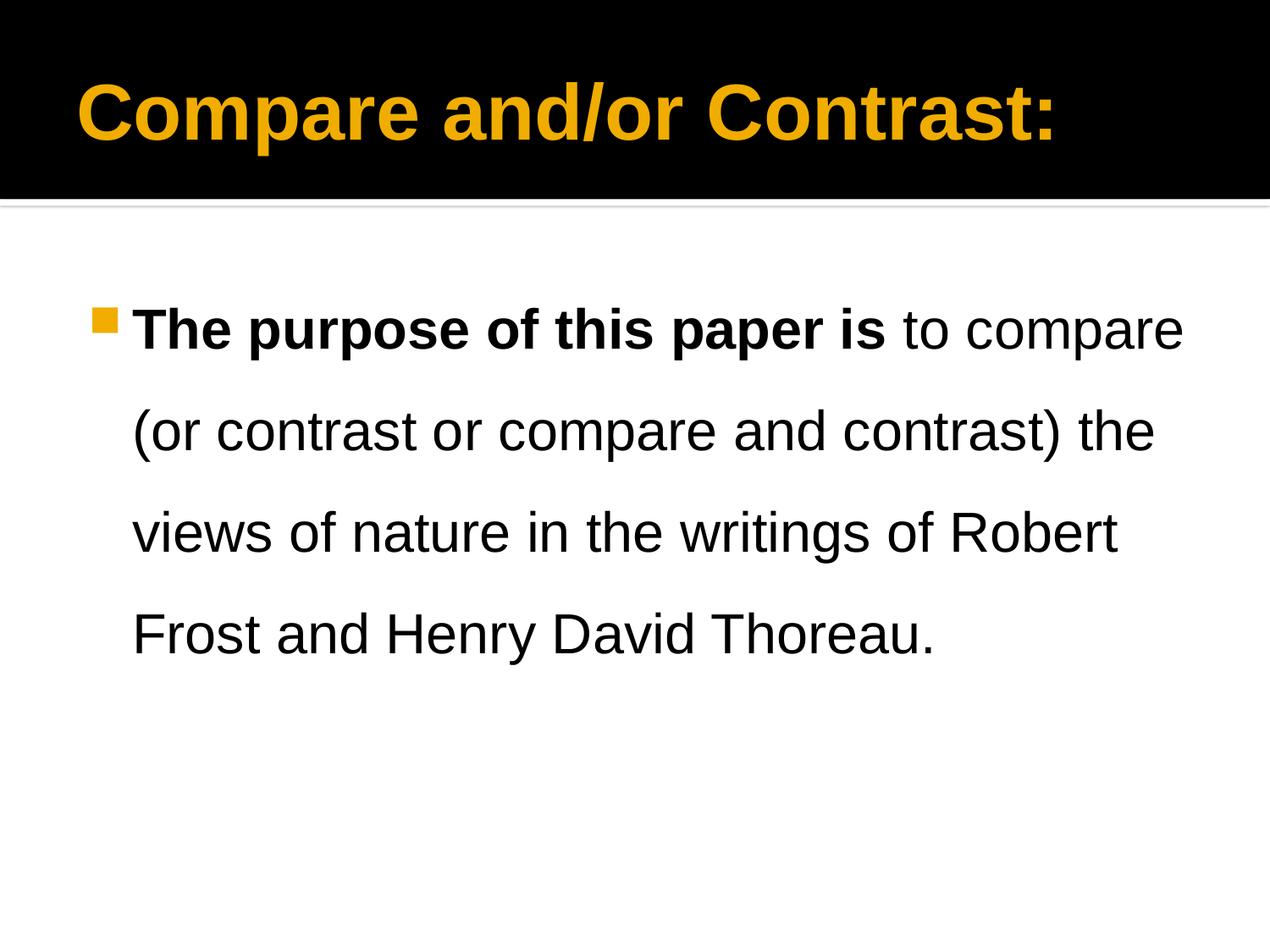

# Compare and/or Contrast:
The purpose of this paper is to compare (or contrast or compare and contrast) the views of nature in the writings of Robert Frost and Henry David Thoreau.